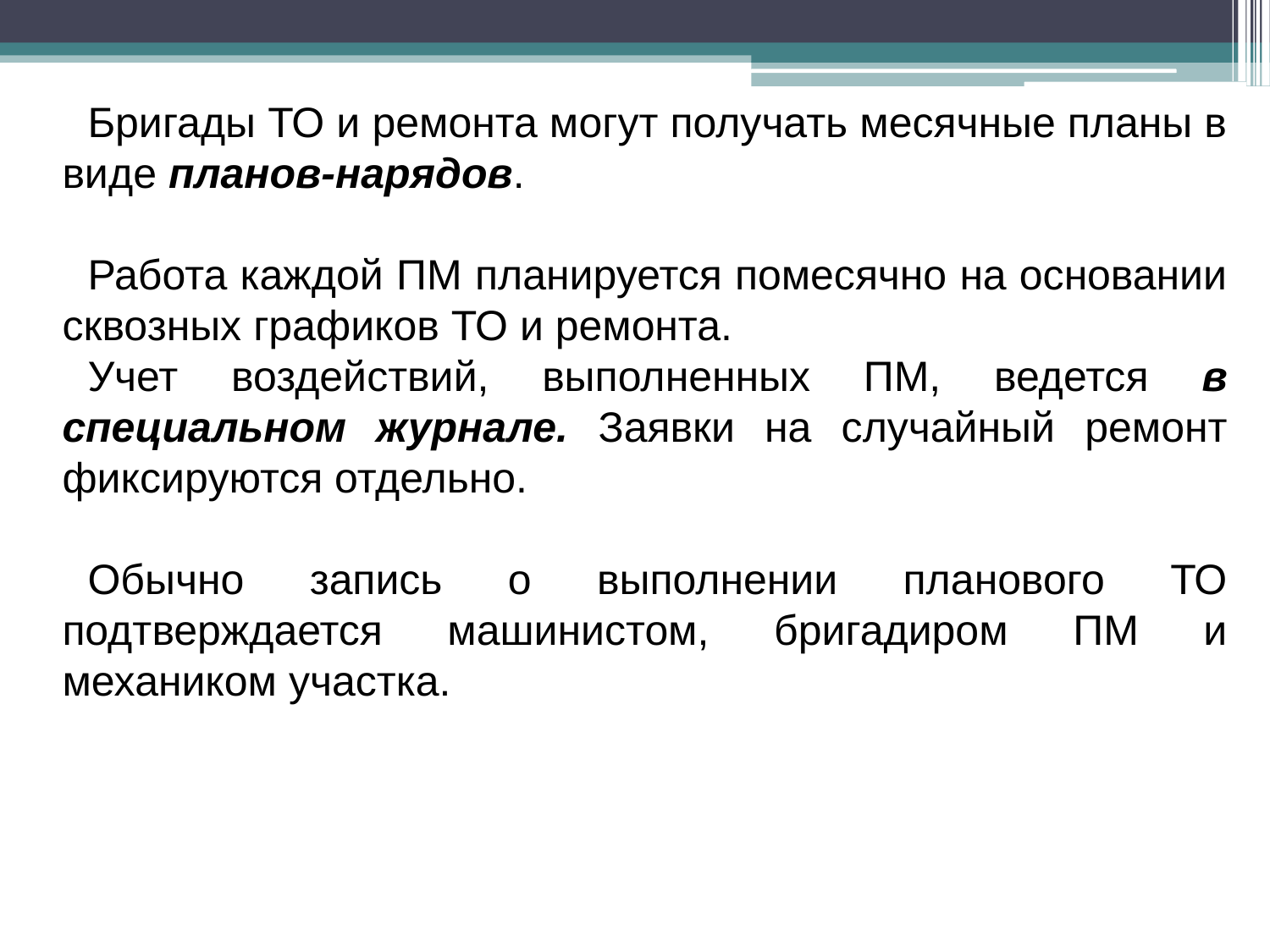

Бригады ТО и ремонта могут получать месячные планы в виде планов-нарядов.

Работа каждой ПМ планируется помесячно на основании сквозных графиков ТО и ремонта.
Учет воздействий, выполненных ПМ, ведется в специальном журнале. Заявки на случайный ремонт фиксируются отдельно.

Обычно запись о выполнении планового ТО подтверждается машинистом, бригадиром ПМ и механиком участка.